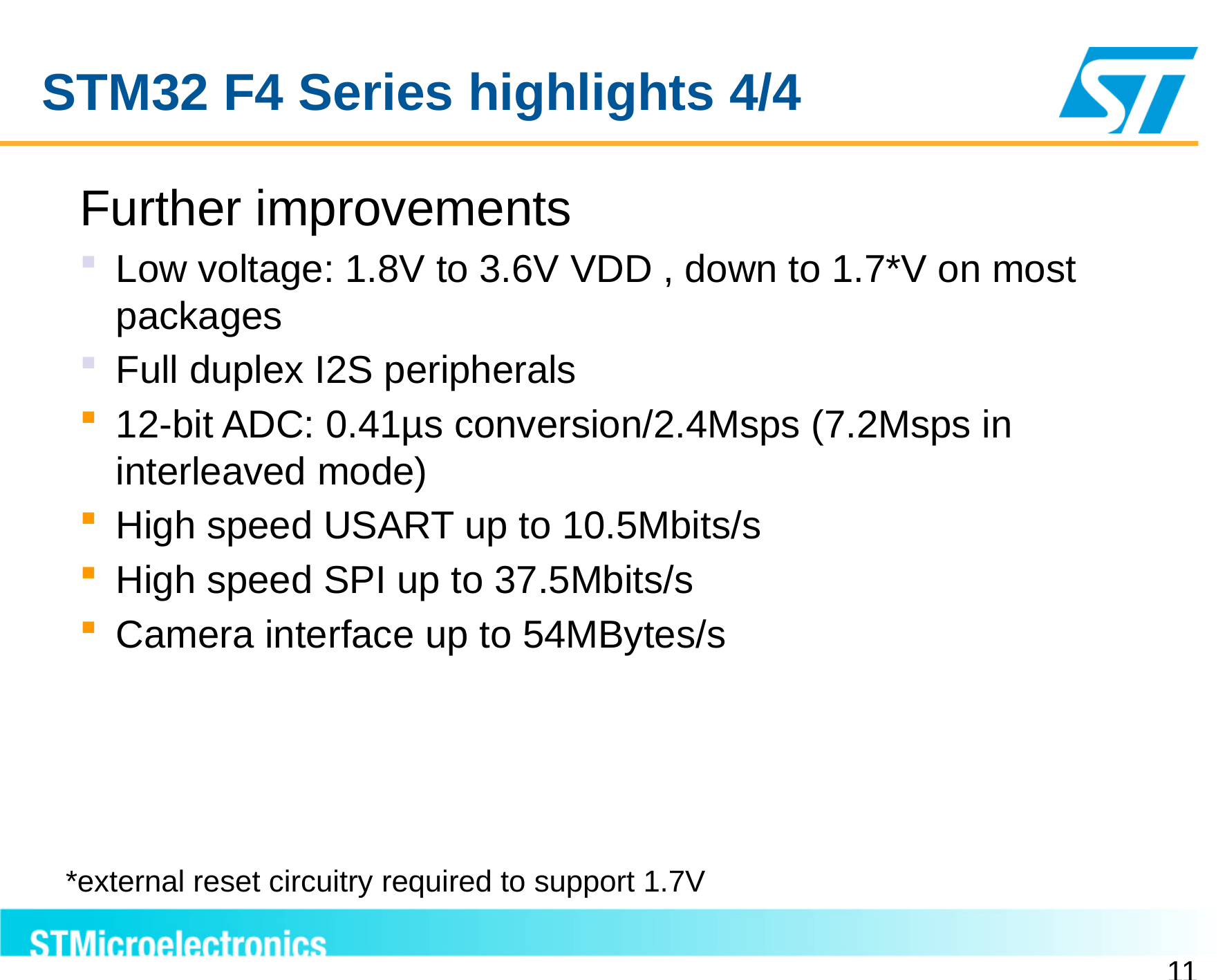

STM32 F4 Series highlights 4/4
Further improvements
Low voltage: 1.8V to 3.6V VDD , down to 1.7*V on most packages
Full duplex I2S peripherals
12-bit ADC: 0.41µs conversion/2.4Msps (7.2Msps in interleaved mode)
High speed USART up to 10.5Mbits/s
High speed SPI up to 37.5Mbits/s
Camera interface up to 54MBytes/s
*external reset circuitry required to support 1.7V
11